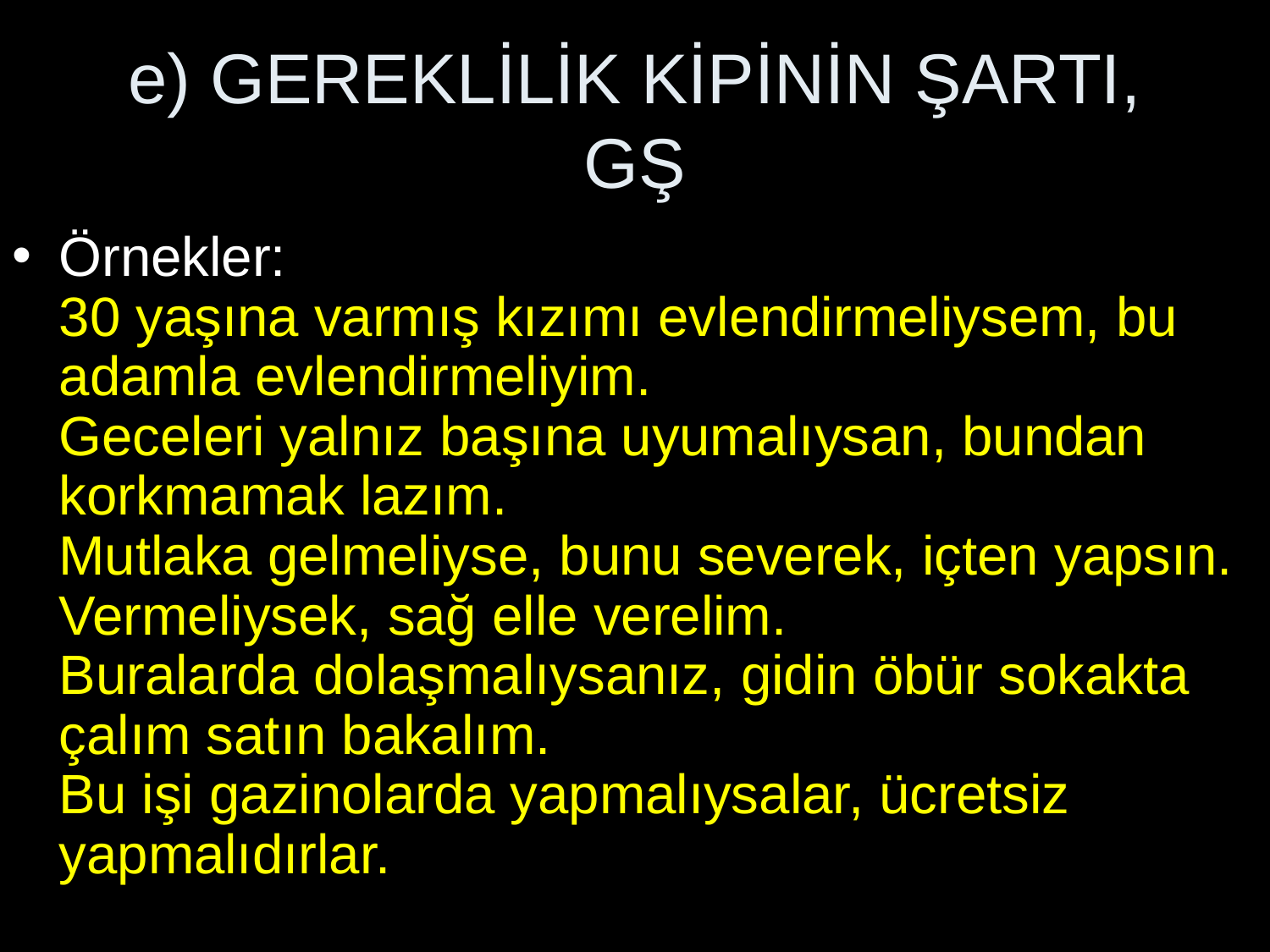

# e) GEREKLİLİK KİPİNİN ŞARTI, GŞ
Örnekler:
30 yaşına varmış kızımı evlendirmeliysem, bu adamla evlendirmeliyim.
Geceleri yalnız başına uyumalıysan, bundan korkmamak lazım.
Mutlaka gelmeliyse, bunu severek, içten yapsın.
Vermeliysek, sağ elle verelim.
Buralarda dolaşmalıysanız, gidin öbür sokakta çalım satın bakalım.
Bu işi gazinolarda yapmalıysalar, ücretsiz yapmalıdırlar.